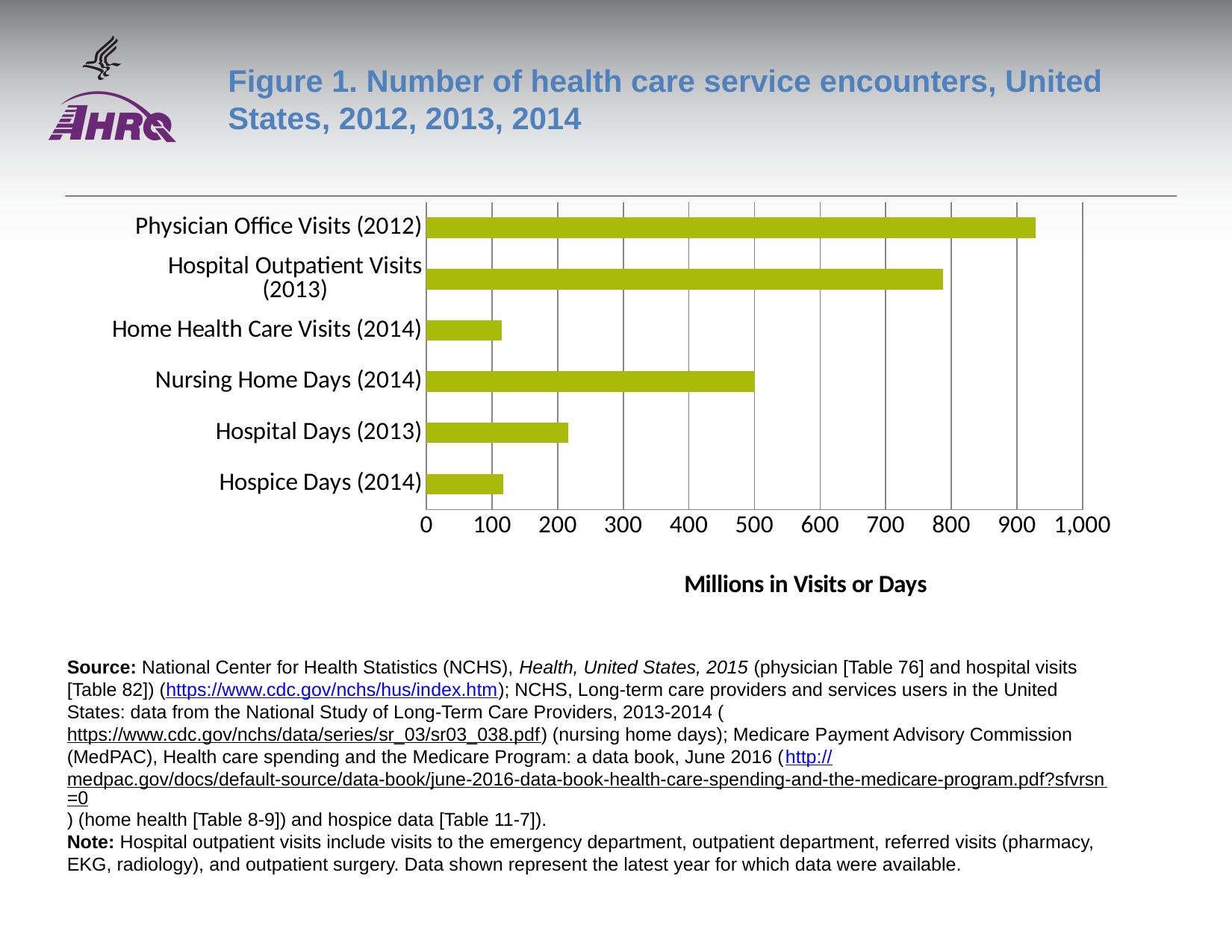

# Figure 1. Number of health care service encounters, United States, 2012, 2013, 2014

### Chart

| Category | Column2 |
|---|---|
| Hospice Days (2014) | 116.7768 |
| Hospital Days (2013) | 216.0376 |
| Nursing Home Days (2014) | 500.252925 |
| Home Health Care Visits (2014) | 114.24 |
| Hospital Outpatient Visits (2013) | 787.422 |
| Physician Office Visits (2012) | 928.63 |
Source: National Center for Health Statistics (NCHS), Health, United States, 2015 (physician [Table 76] and hospital visits [Table 82]) (https://www.cdc.gov/nchs/hus/index.htm); NCHS, Long-term care providers and services users in the United States: data from the National Study of Long-Term Care Providers, 2013-2014 (https://www.cdc.gov/nchs/data/series/sr_03/sr03_038.pdf) (nursing home days); Medicare Payment Advisory Commission (MedPAC), Health care spending and the Medicare Program: a data book, June 2016 (http://medpac.gov/docs/default-source/data-book/june-2016-data-book-health-care-spending-and-the-medicare-program.pdf?sfvrsn=0) (home health [Table 8-9]) and hospice data [Table 11-7]).
Note: Hospital outpatient visits include visits to the emergency department, outpatient department, referred visits (pharmacy, EKG, radiology), and outpatient surgery. Data shown represent the latest year for which data were available.